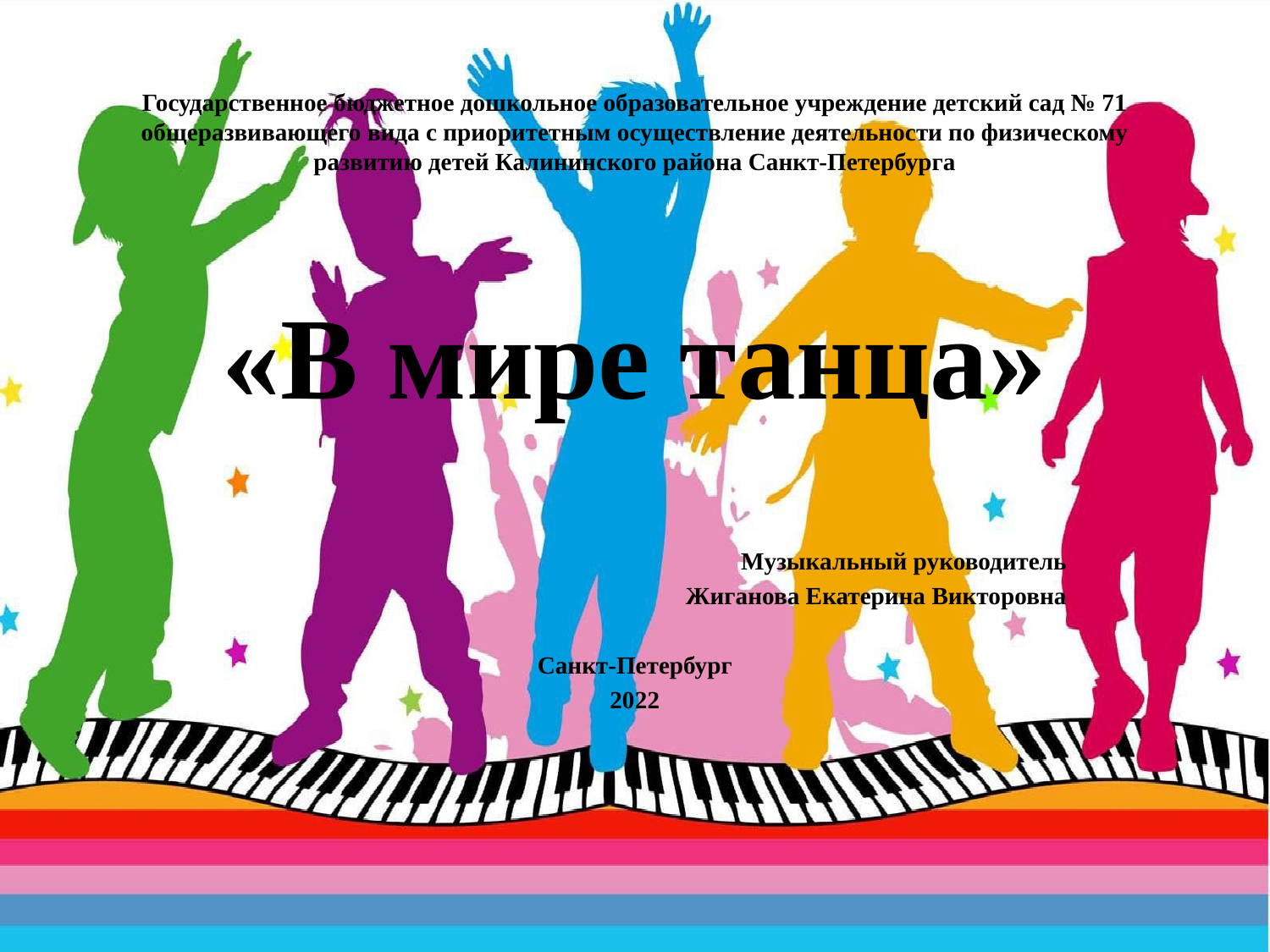

# Государственное бюджетное дошкольное образовательное учреждение детский сад № 71 общеразвивающего вида с приоритетным осуществление деятельности по физическому развитию детей Калининского района Санкт-Петербурга
«В мире танца»

Музыкальный руководитель
Жиганова Екатерина Викторовна

Санкт-Петербург
2022